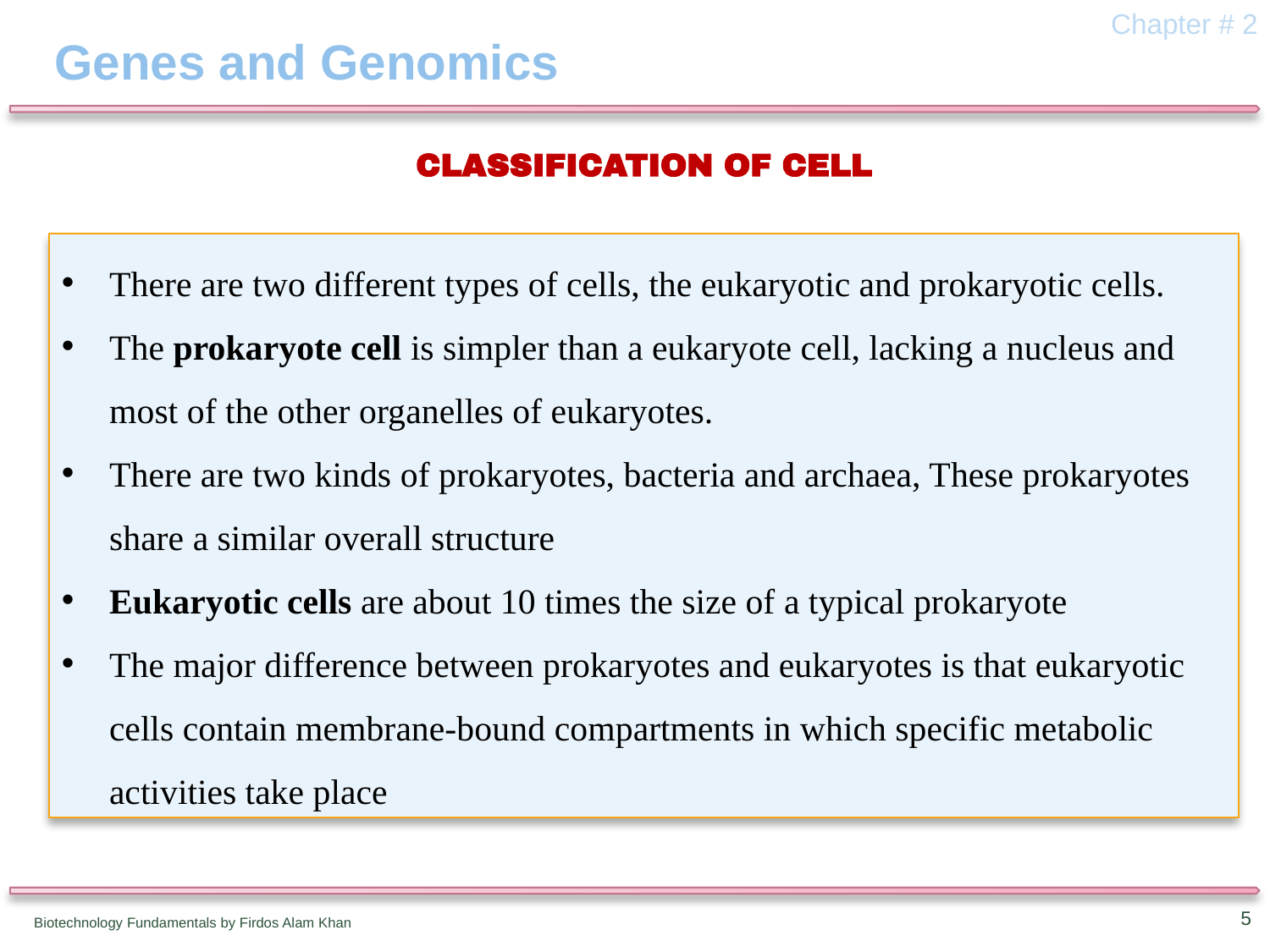

Chapter # 2
# Genes and Genomics

Classification of cell
Major fields of biotechnology

There are two different types of cells, the eukaryotic and prokaryotic cells.
The prokaryote cell is simpler than a eukaryote cell, lacking a nucleus and most of the other organelles of eukaryotes.
There are two kinds of prokaryotes, bacteria and archaea, These prokaryotes share a similar overall structure
Eukaryotic cells are about 10 times the size of a typical prokaryote
The major difference between prokaryotes and eukaryotes is that eukaryotic cells contain membrane-bound compartments in which specific metabolic activities take place
Title in here

5
Biotechnology Fundamentals by Firdos Alam Khan